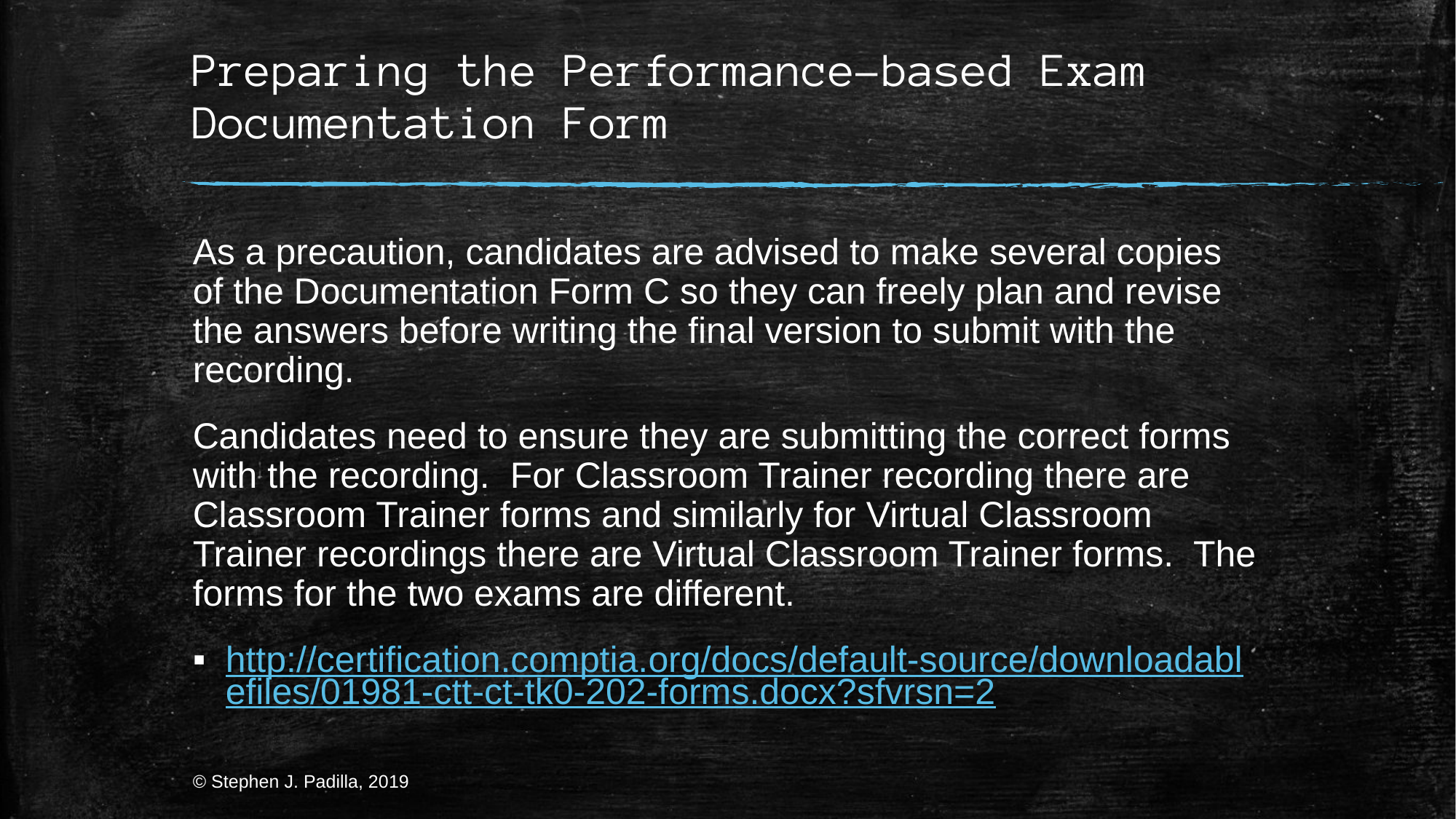

# Preparing the Performance-based Exam Documentation Form
As a precaution, candidates are advised to make several copies of the Documentation Form C so they can freely plan and revise the answers before writing the final version to submit with the recording.
Candidates need to ensure they are submitting the correct forms with the recording.  For Classroom Trainer recording there are Classroom Trainer forms and similarly for Virtual Classroom Trainer recordings there are Virtual Classroom Trainer forms.  The forms for the two exams are different.
http://certification.comptia.org/docs/default-source/downloadablefiles/01981-ctt-ct-tk0-202-forms.docx?sfvrsn=2

© Stephen J. Padilla, 2019